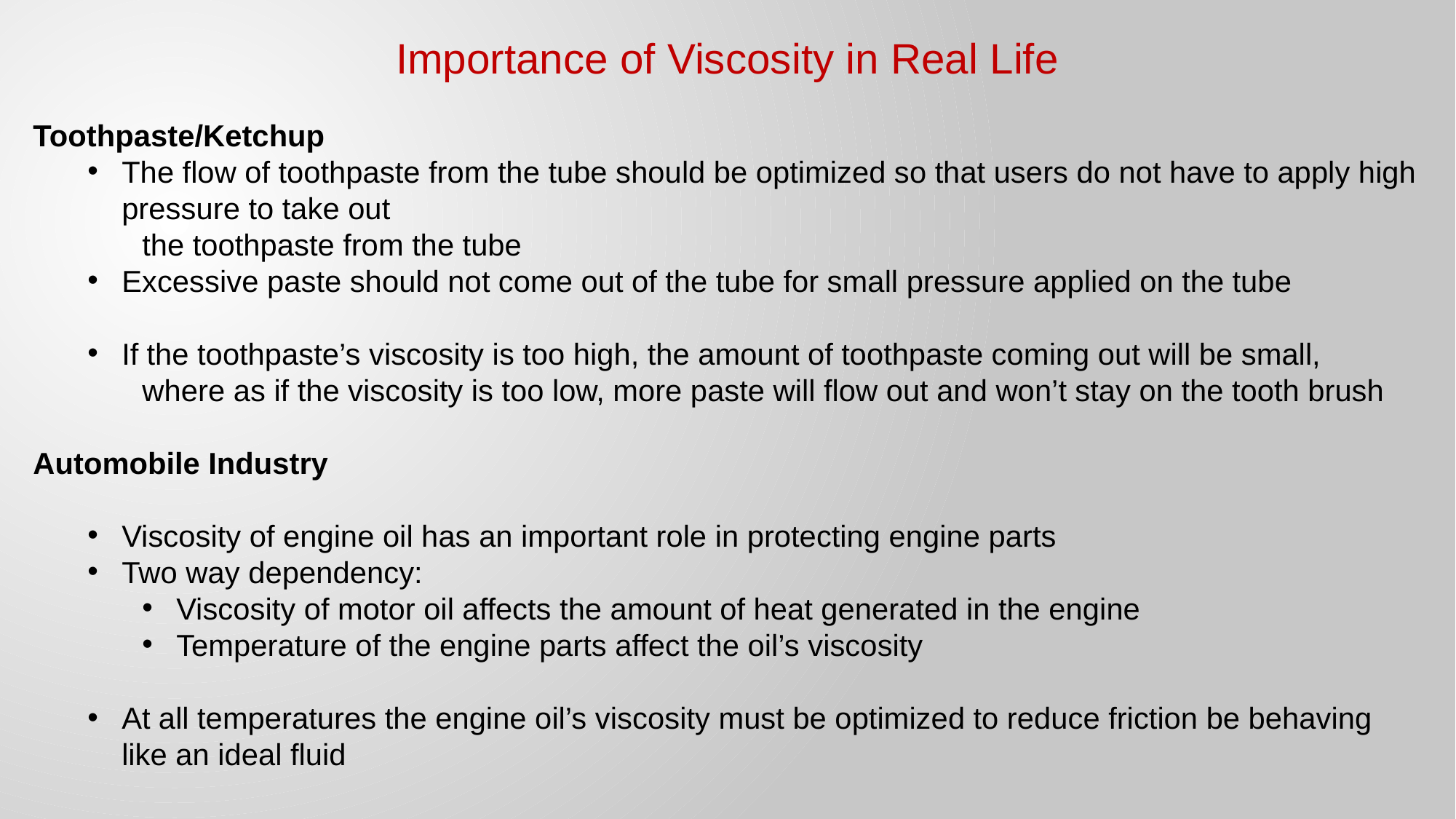

Importance of Viscosity in Real Life
Toothpaste/Ketchup
The flow of toothpaste from the tube should be optimized so that users do not have to apply high pressure to take out
the toothpaste from the tube
Excessive paste should not come out of the tube for small pressure applied on the tube

If the toothpaste’s viscosity is too high, the amount of toothpaste coming out will be small,
where as if the viscosity is too low, more paste will flow out and won’t stay on the tooth brush

Automobile Industry

Viscosity of engine oil has an important role in protecting engine parts
Two way dependency:
Viscosity of motor oil affects the amount of heat generated in the engine
Temperature of the engine parts affect the oil’s viscosity

At all temperatures the engine oil’s viscosity must be optimized to reduce friction be behaving like an ideal fluid